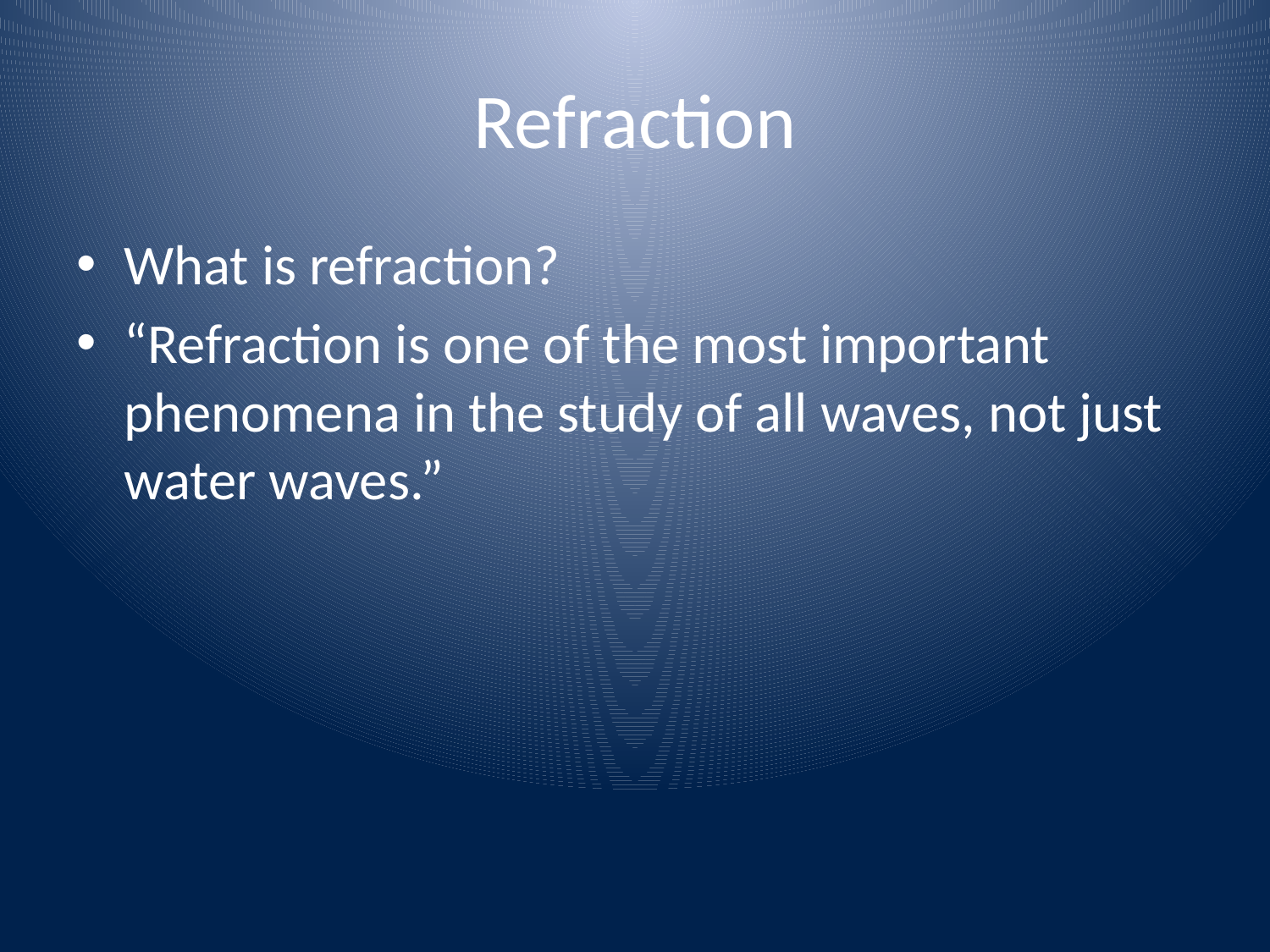

# Refraction
What is refraction?
“Refraction is one of the most important phenomena in the study of all waves, not just water waves.”